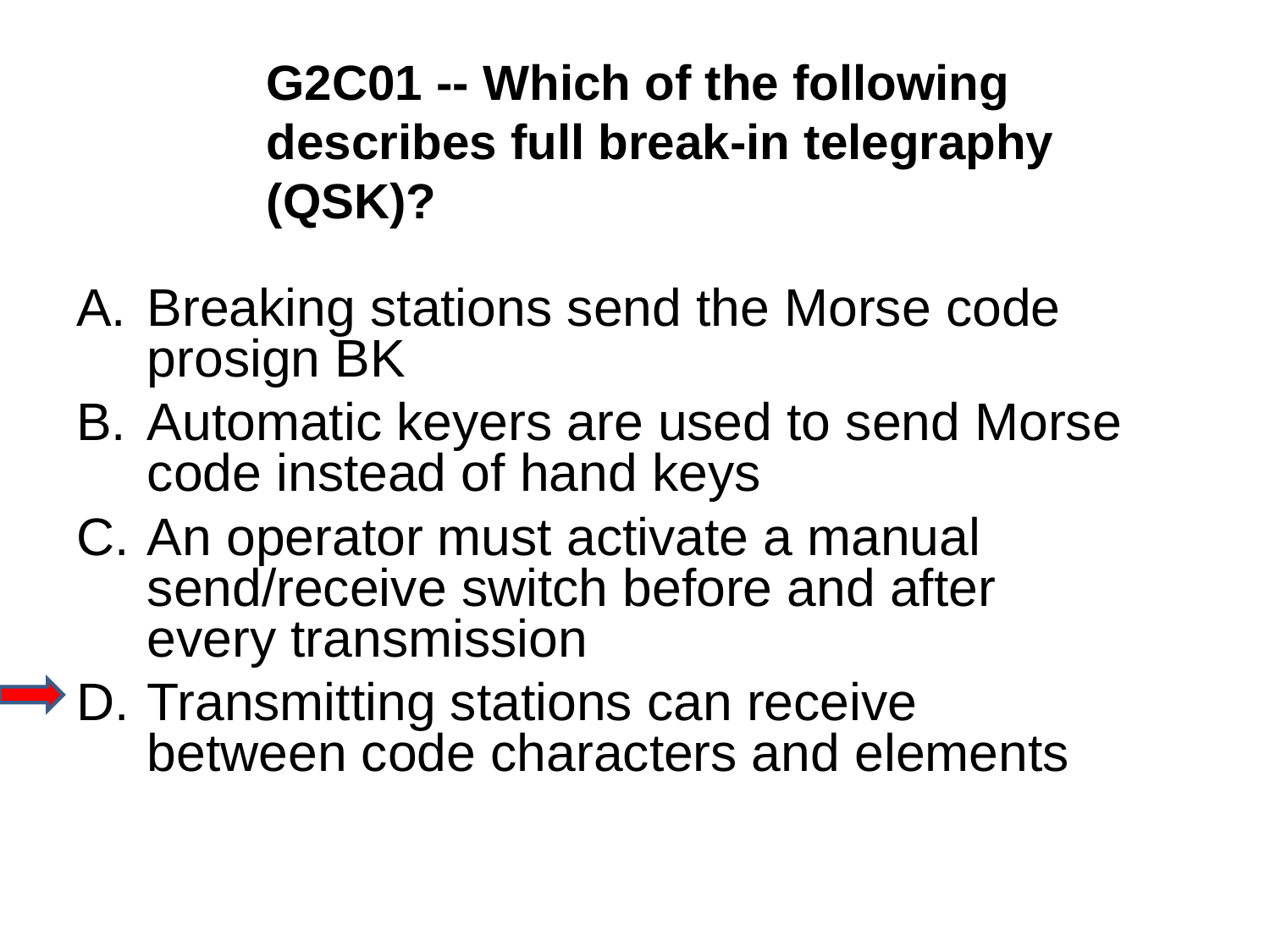

G2C01 -- Which of the following describes full break-in telegraphy (QSK)?
A.	Breaking stations send the Morse code prosign BK
B.	Automatic keyers are used to send Morse code instead of hand keys
C.	An operator must activate a manual send/receive switch before and after every transmission
D.	Transmitting stations can receive between code characters and elements